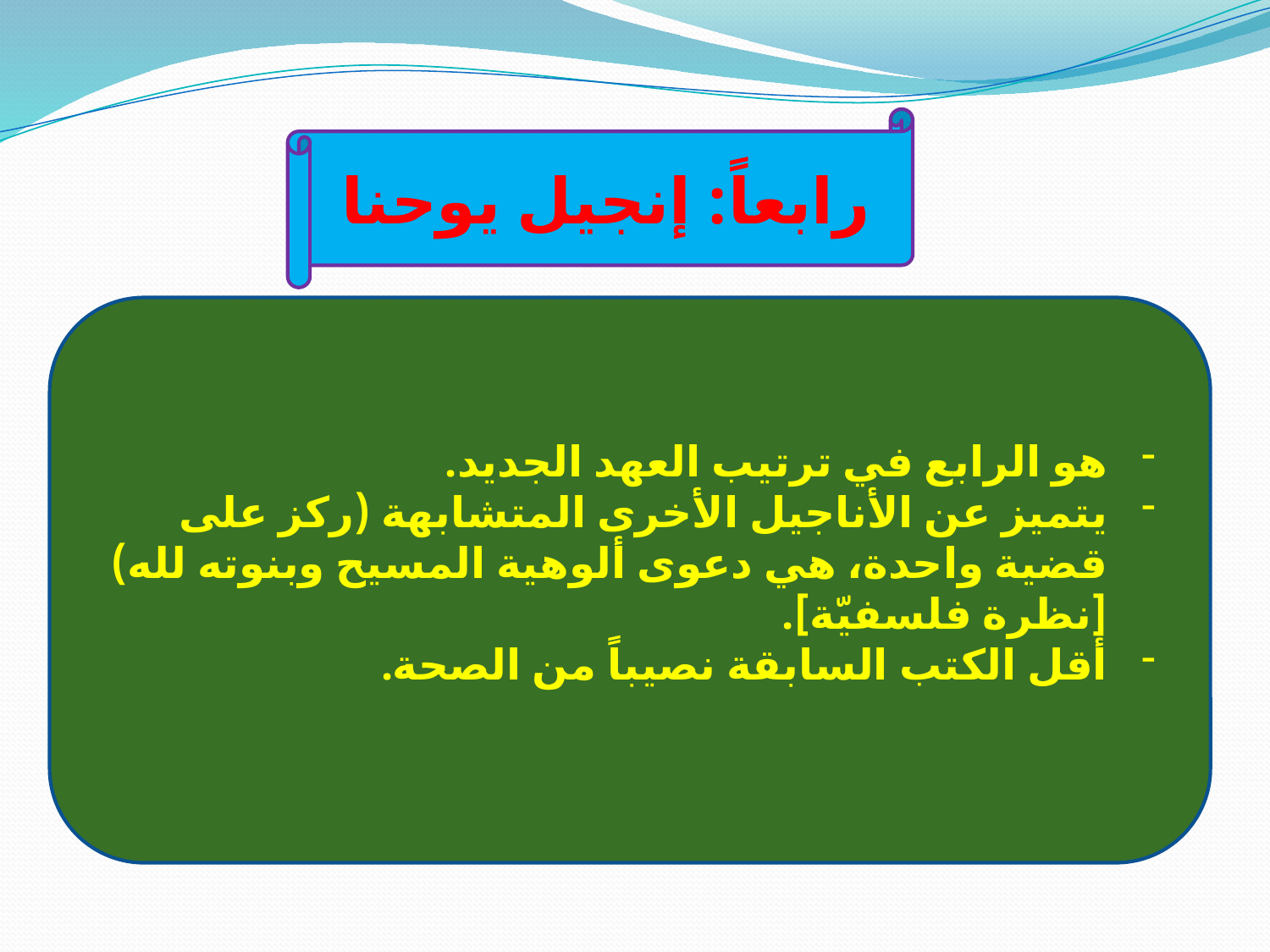

رابعاً: إنجيل يوحنا
هو الرابع في ترتيب العهد الجديد.
يتميز عن الأناجيل الأخرى المتشابهة (ركز على قضية واحدة، هي دعوى ألوهية المسيح وبنوته لله) [نظرة فلسفيّة].
أقل الكتب السابقة نصيباً من الصحة.